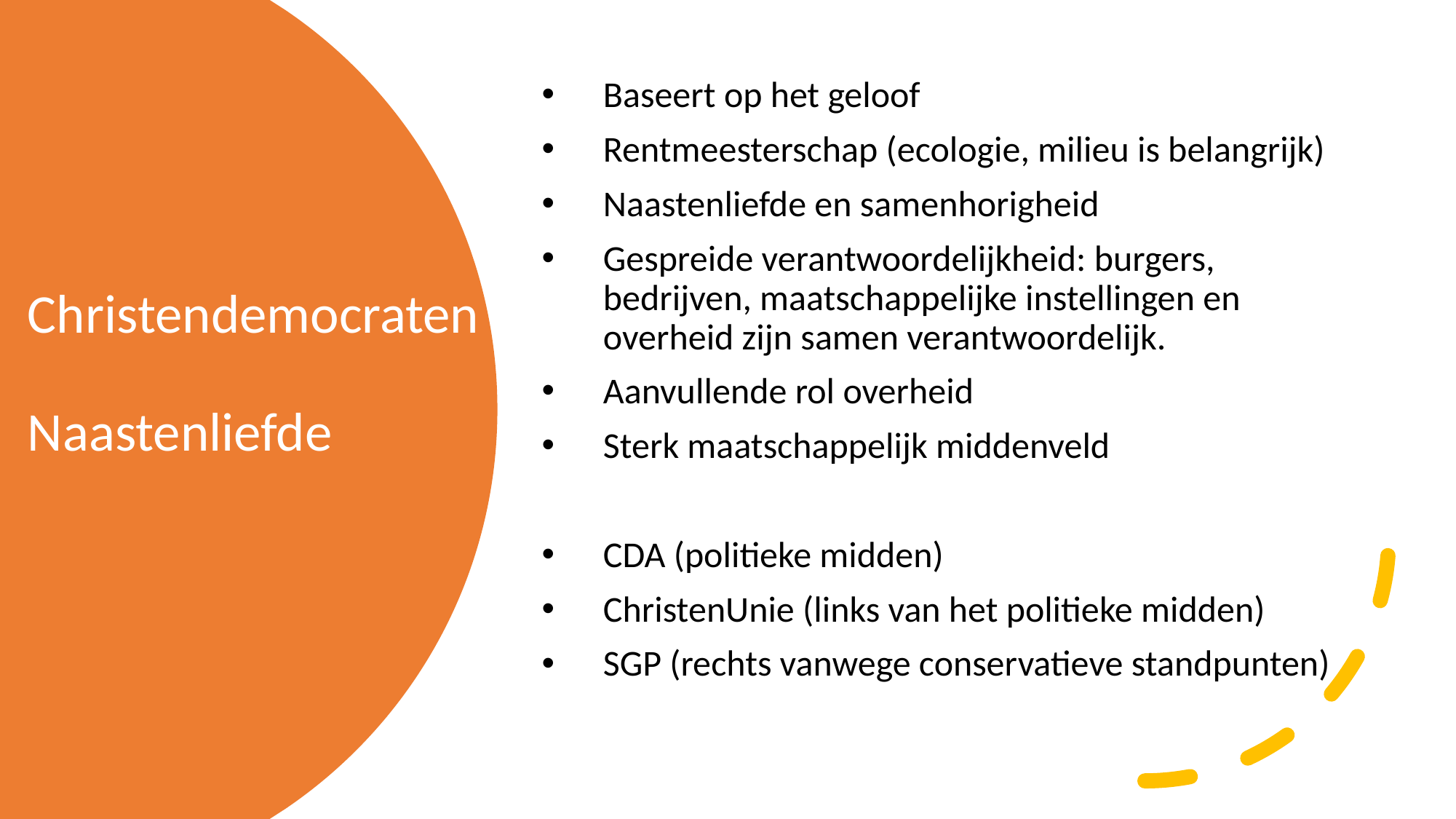

Baseert op het geloof
Rentmeesterschap (ecologie, milieu is belangrijk)
Naastenliefde en samenhorigheid
Gespreide verantwoordelijkheid: burgers, bedrijven, maatschappelijke instellingen en overheid zijn samen verantwoordelijk.
Aanvullende rol overheid
Sterk maatschappelijk middenveld

CDA (politieke midden)
ChristenUnie (links van het politieke midden)
SGP (rechts vanwege conservatieve standpunten)

# Christendemocraten Naastenliefde